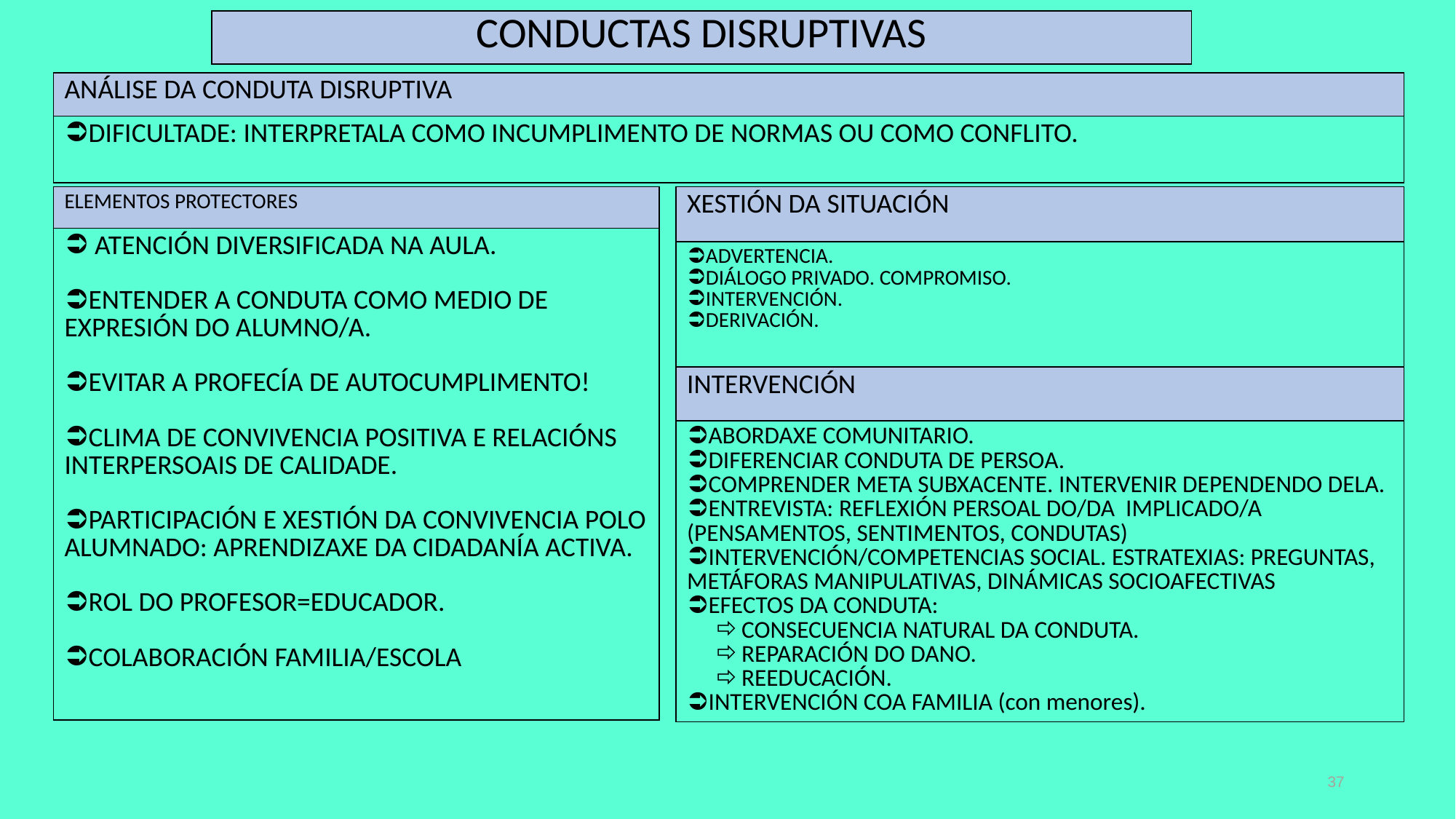

| CONDUCTAS DISRUPTIVAS |
| --- |
| ANÁLISE DA CONDUTA DISRUPTIVA |
| --- |
| DIFICULTADE: INTERPRETALA COMO INCUMPLIMENTO DE NORMAS OU COMO CONFLITO. |
| ELEMENTOS PROTECTORES |
| --- |
| ATENCIÓN DIVERSIFICADA NA AULA. ENTENDER A CONDUTA COMO MEDIO DE EXPRESIÓN DO ALUMNO/A. EVITAR A PROFECÍA DE AUTOCUMPLIMENTO! CLIMA DE CONVIVENCIA POSITIVA E RELACIÓNS INTERPERSOAIS DE CALIDADE. PARTICIPACIÓN E XESTIÓN DA CONVIVENCIA POLO ALUMNADO: APRENDIZAXE DA CIDADANÍA ACTIVA. ROL DO PROFESOR=EDUCADOR. COLABORACIÓN FAMILIA/ESCOLA |
| XESTIÓN DA SITUACIÓN |
| --- |
| ADVERTENCIA. DIÁLOGO PRIVADO. COMPROMISO. INTERVENCIÓN. DERIVACIÓN. |
| INTERVENCIÓN |
| --- |
| ABORDAXE COMUNITARIO. DIFERENCIAR CONDUTA DE PERSOA. COMPRENDER META SUBXACENTE. INTERVENIR DEPENDENDO DELA. ENTREVISTA: REFLEXIÓN PERSOAL DO/DA IMPLICADO/A (PENSAMENTOS, SENTIMENTOS, CONDUTAS) INTERVENCIÓN/COMPETENCIAS SOCIAL. ESTRATEXIAS: PREGUNTAS, METÁFORAS MANIPULATIVAS, DINÁMICAS SOCIOAFECTIVAS EFECTOS DA CONDUTA: CONSECUENCIA NATURAL DA CONDUTA. REPARACIÓN DO DANO. REEDUCACIÓN. INTERVENCIÓN COA FAMILIA (con menores). |
37